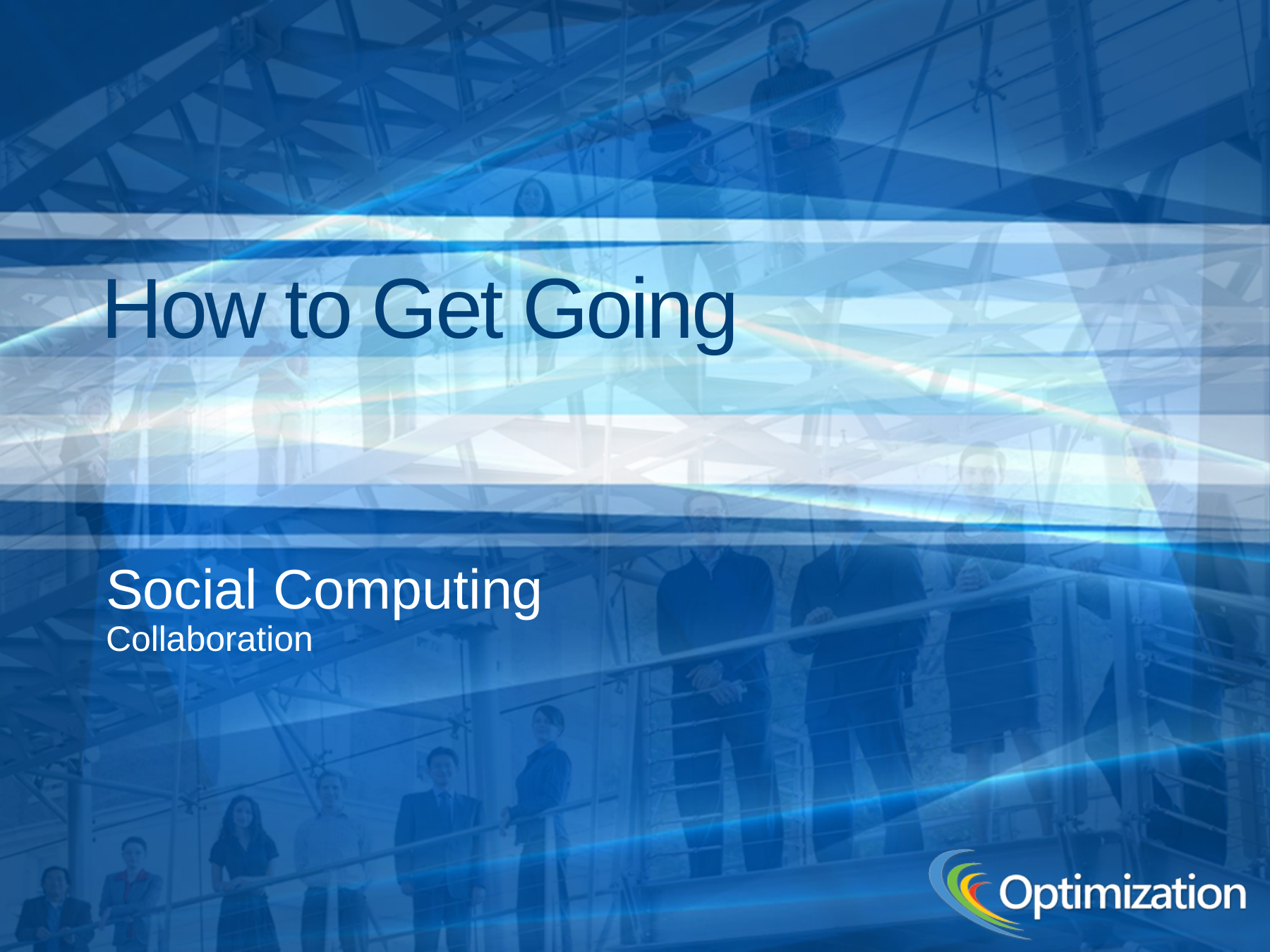

# How to Get Going
Social Computing
Collaboration